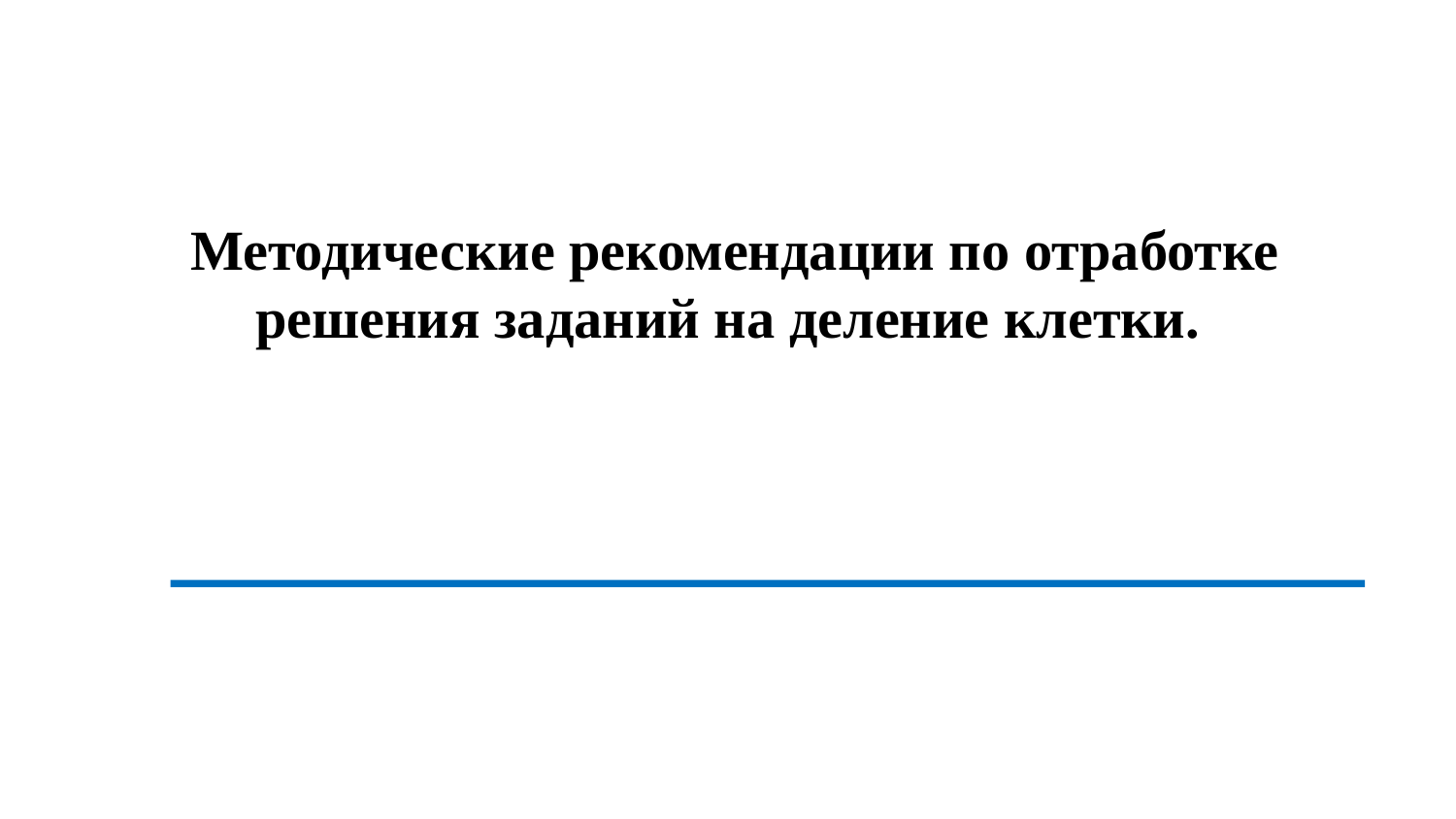

Методические рекомендации по отработке решения заданий на деление клетки.